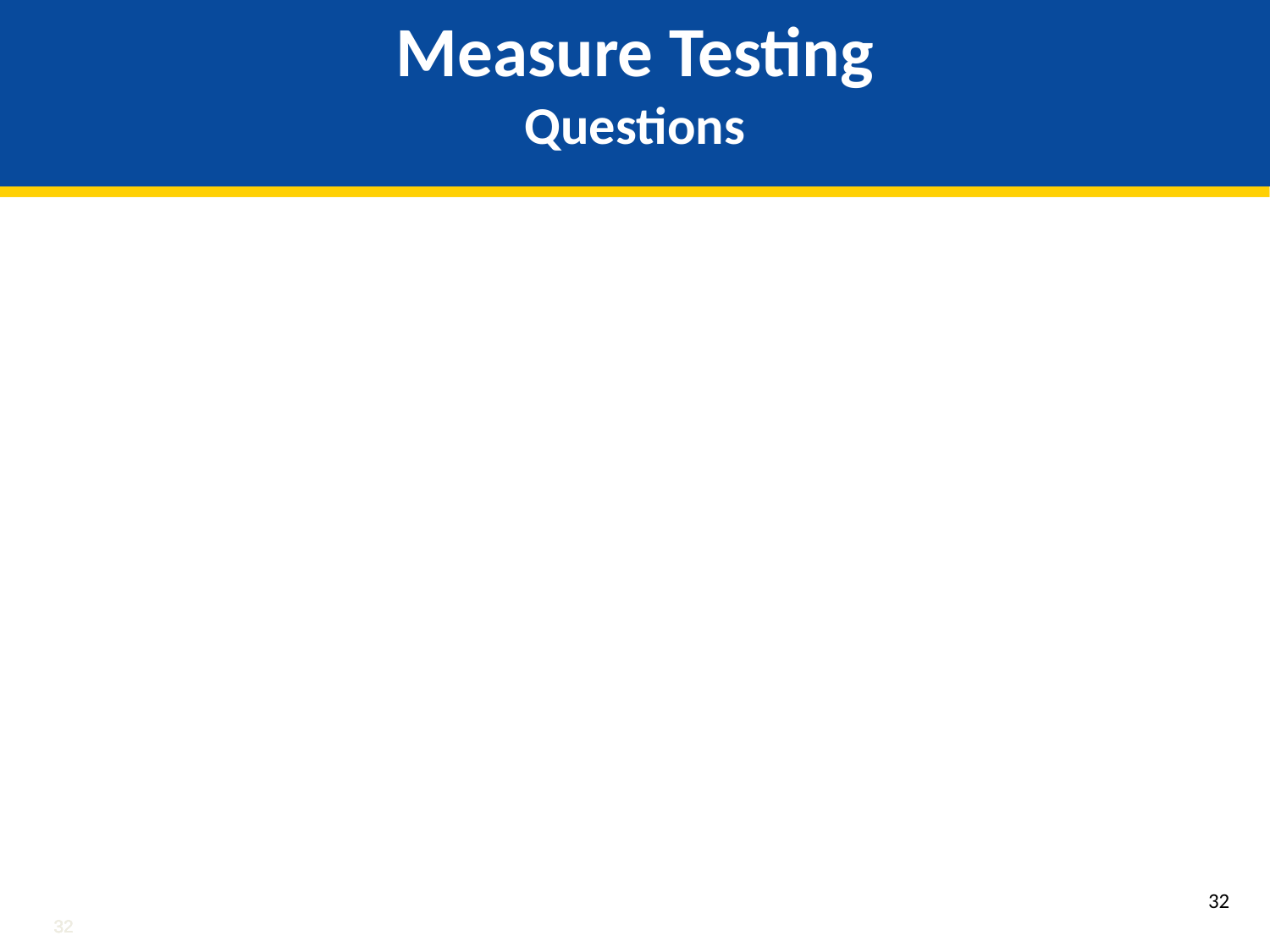

# Measure Testing Questions
32
32
32
32